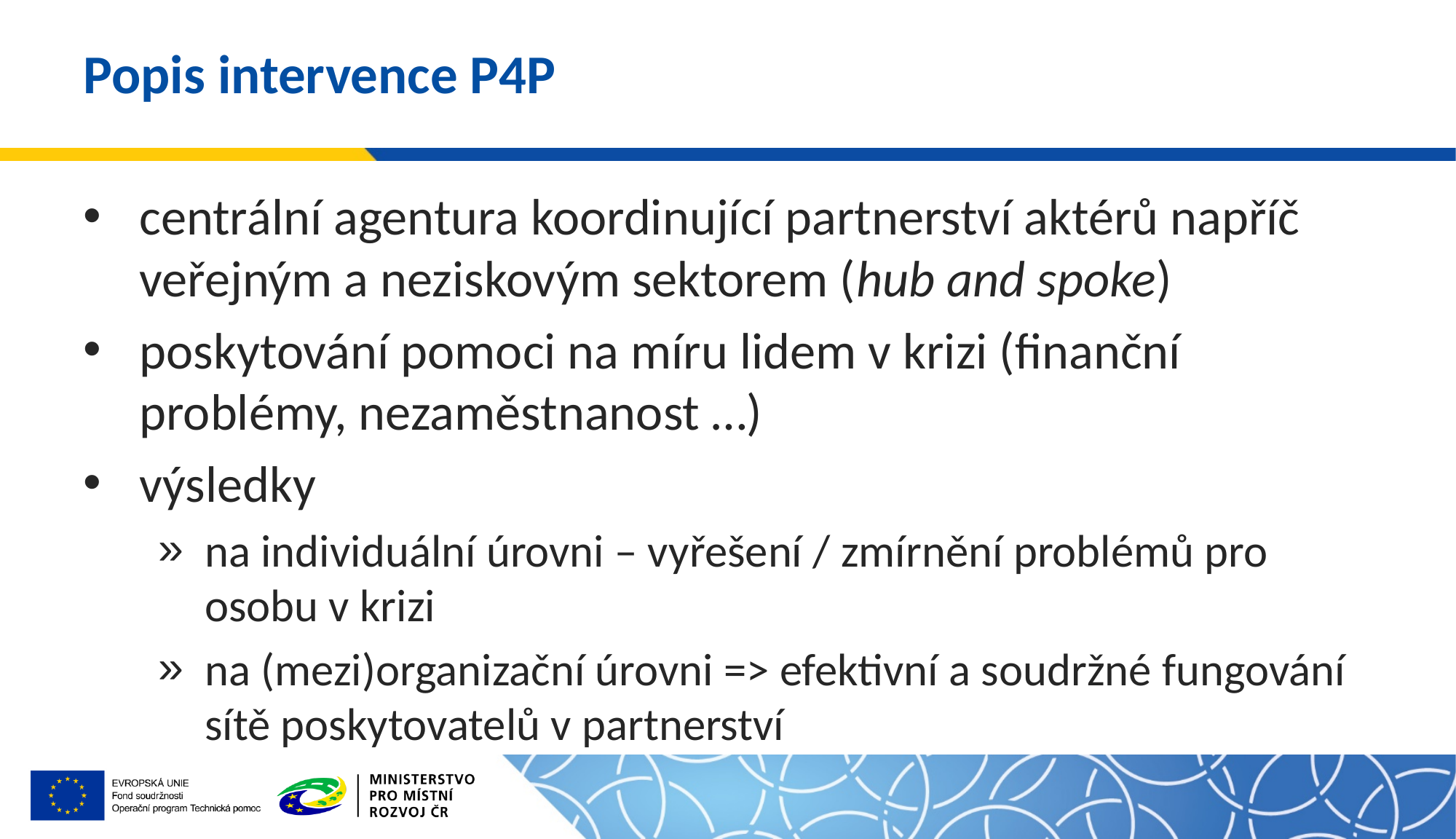

# Popis intervence P4P
centrální agentura koordinující partnerství aktérů napříč veřejným a neziskovým sektorem (hub and spoke)
poskytování pomoci na míru lidem v krizi (finanční problémy, nezaměstnanost …)
výsledky
na individuální úrovni – vyřešení / zmírnění problémů pro osobu v krizi
na (mezi)organizační úrovni => efektivní a soudržné fungování sítě poskytovatelů v partnerství